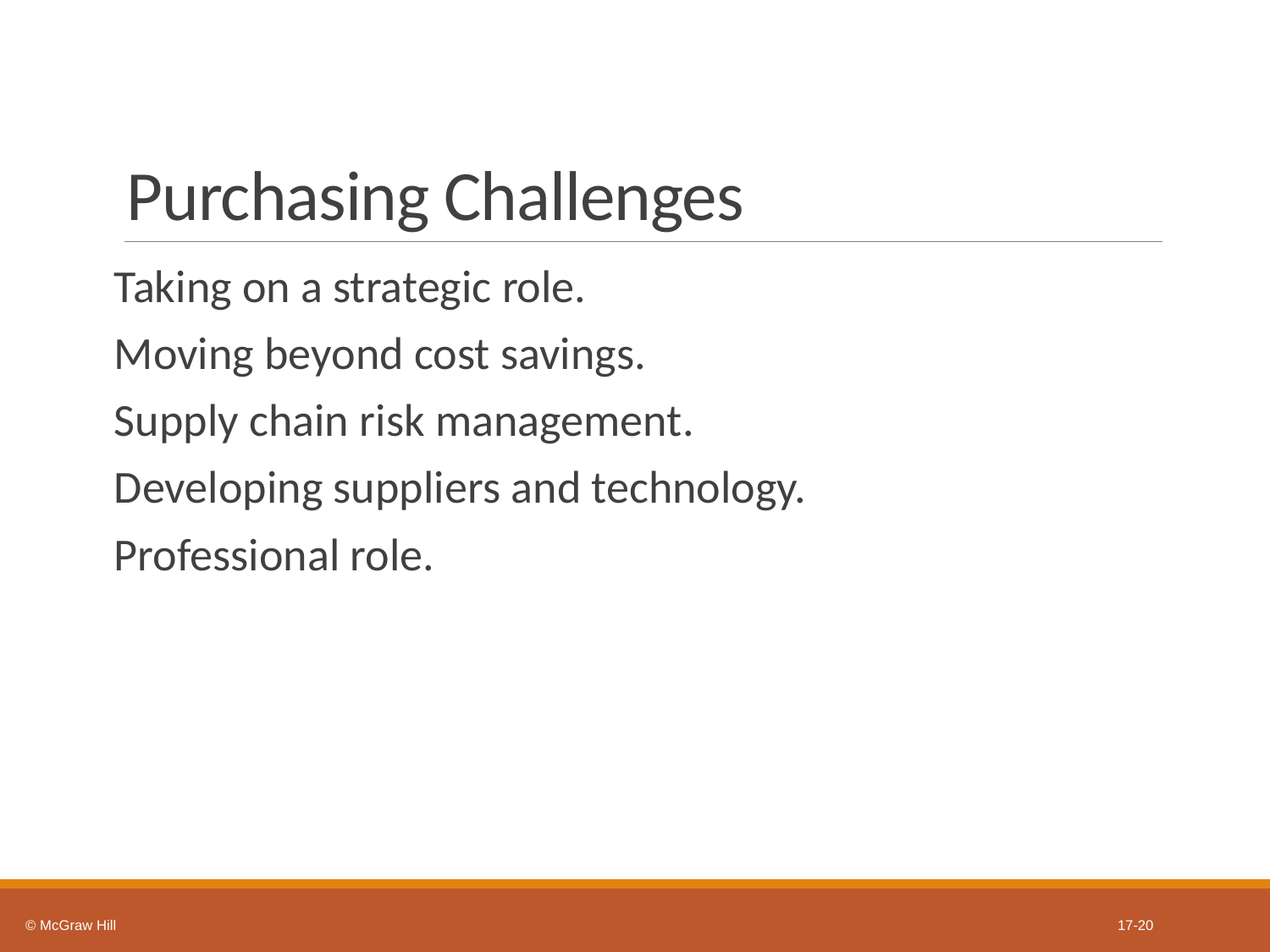

# Purchasing Challenges
Taking on a strategic role.
Moving beyond cost savings.
Supply chain risk management.
Developing suppliers and technology.
Professional role.